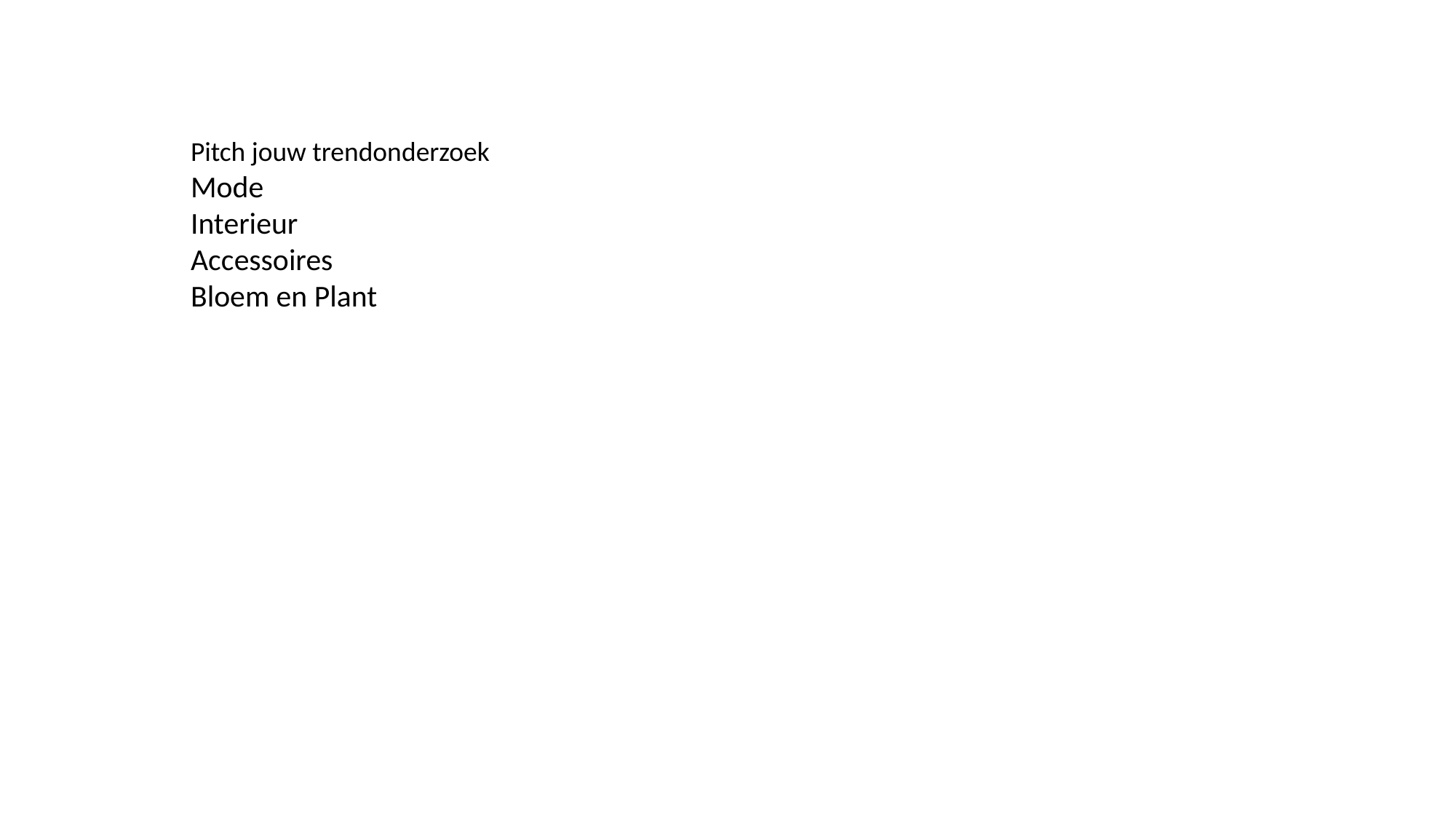

Pitch jouw trendonderzoek
Mode
Interieur
Accessoires
Bloem en Plant